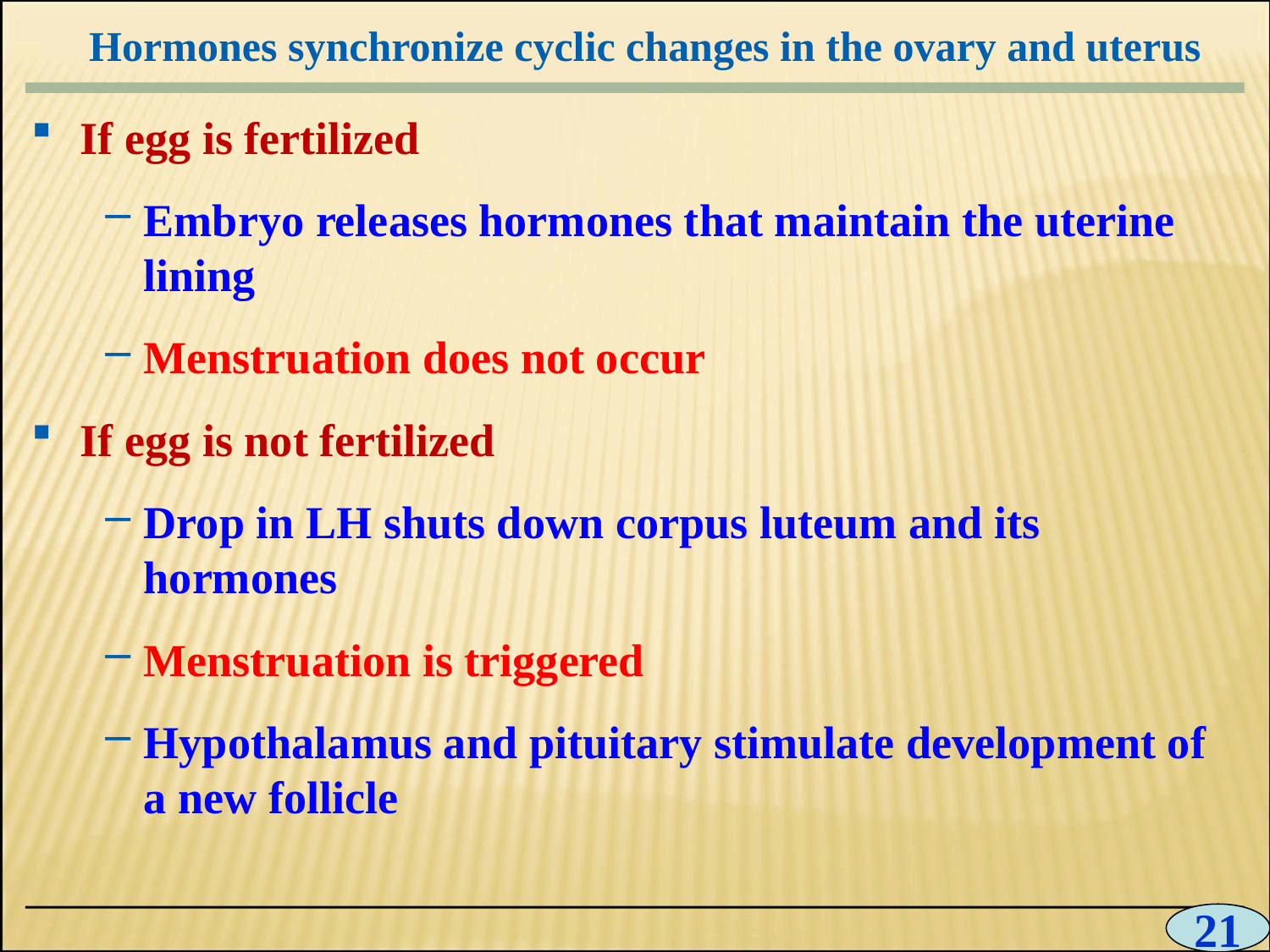

# Hormones synchronize cyclic changes in the ovary and uterus
0

If egg is fertilized
Embryo releases hormones that maintain the uterine lining
Menstruation does not occur
If egg is not fertilized
Drop in LH shuts down corpus luteum and its hormones
Menstruation is triggered
Hypothalamus and pituitary stimulate development of a new follicle
21